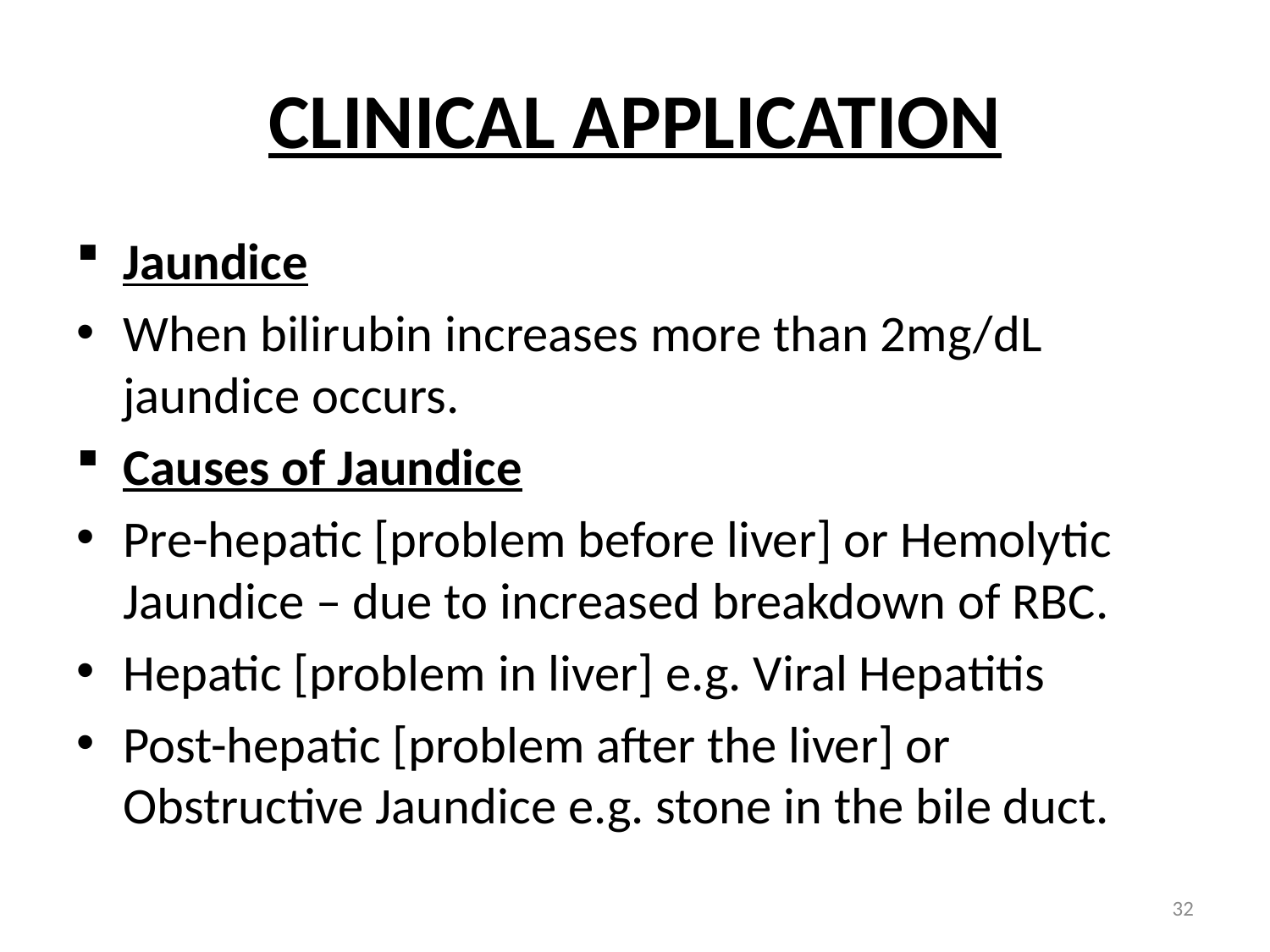

# CLINICAL APPLICATION
Jaundice
When bilirubin increases more than 2mg/dL jaundice occurs.
Causes of Jaundice
Pre-hepatic [problem before liver] or Hemolytic Jaundice – due to increased breakdown of RBC.
Hepatic [problem in liver] e.g. Viral Hepatitis
Post-hepatic [problem after the liver] or Obstructive Jaundice e.g. stone in the bile duct.
32